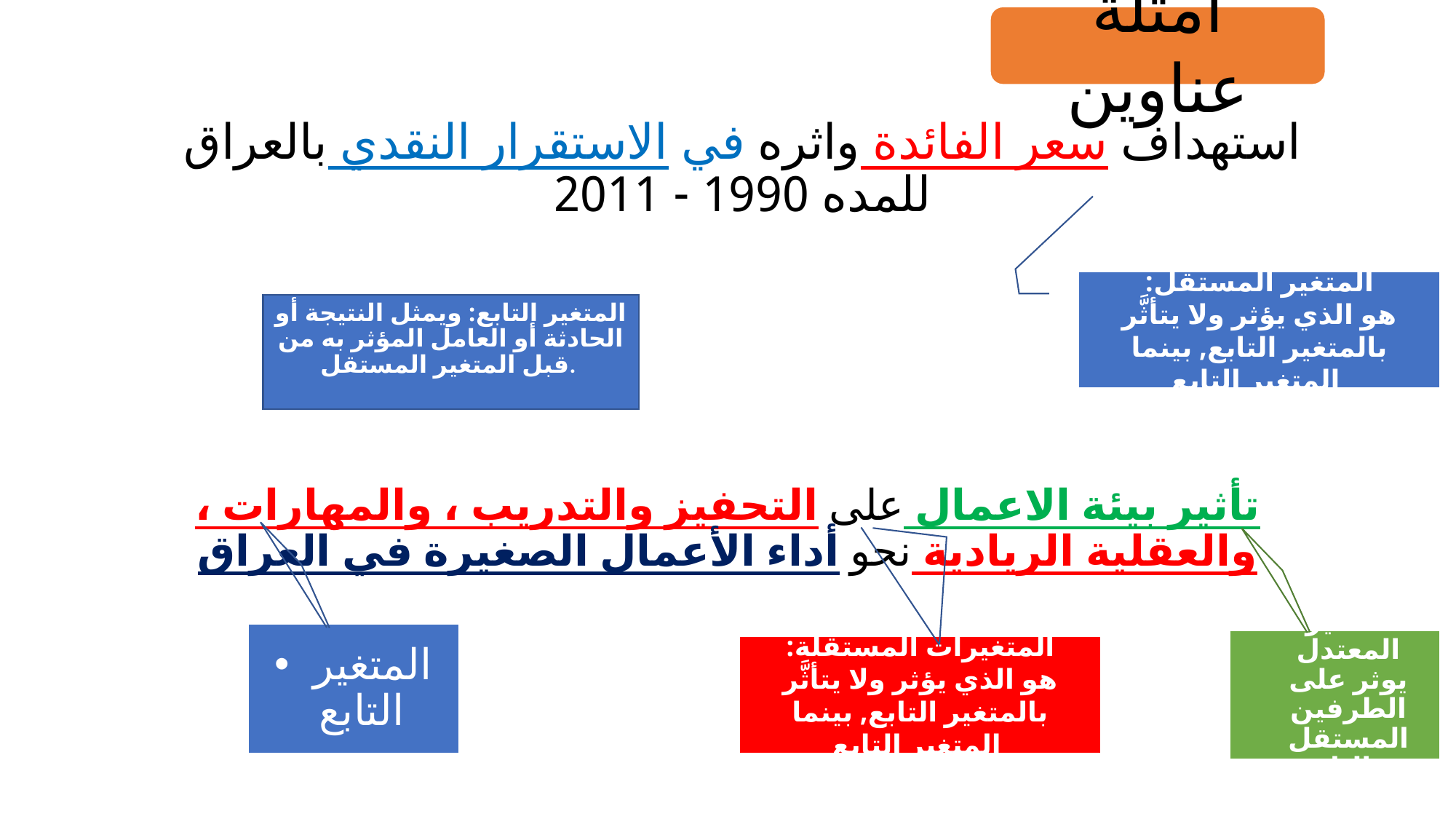

امثلة عناوين
# استهداف سعر الفائدة واثره في الاستقرار النقدي بالعراق للمده 1990 - 2011
المتغير المستقل: هو الذي يؤثر ولا يتأثَّر بالمتغير التابع, بينما المتغير التابع
المتغير التابع: ويمثل النتيجة أو الحادثة أو العامل المؤثر به من قبل المتغير المستقل.

تأثير بيئة الاعمال على التحفيز والتدريب ، والمهارات ، والعقلية الريادية نحو أداء الأعمال الصغيرة في العراق
المتغير  التابع
المتغير  المعتدل يوثر على الطرفين المستقل والتابع
المتغيرات المستقلة: هو الذي يؤثر ولا يتأثَّر بالمتغير التابع, بينما المتغير التابع